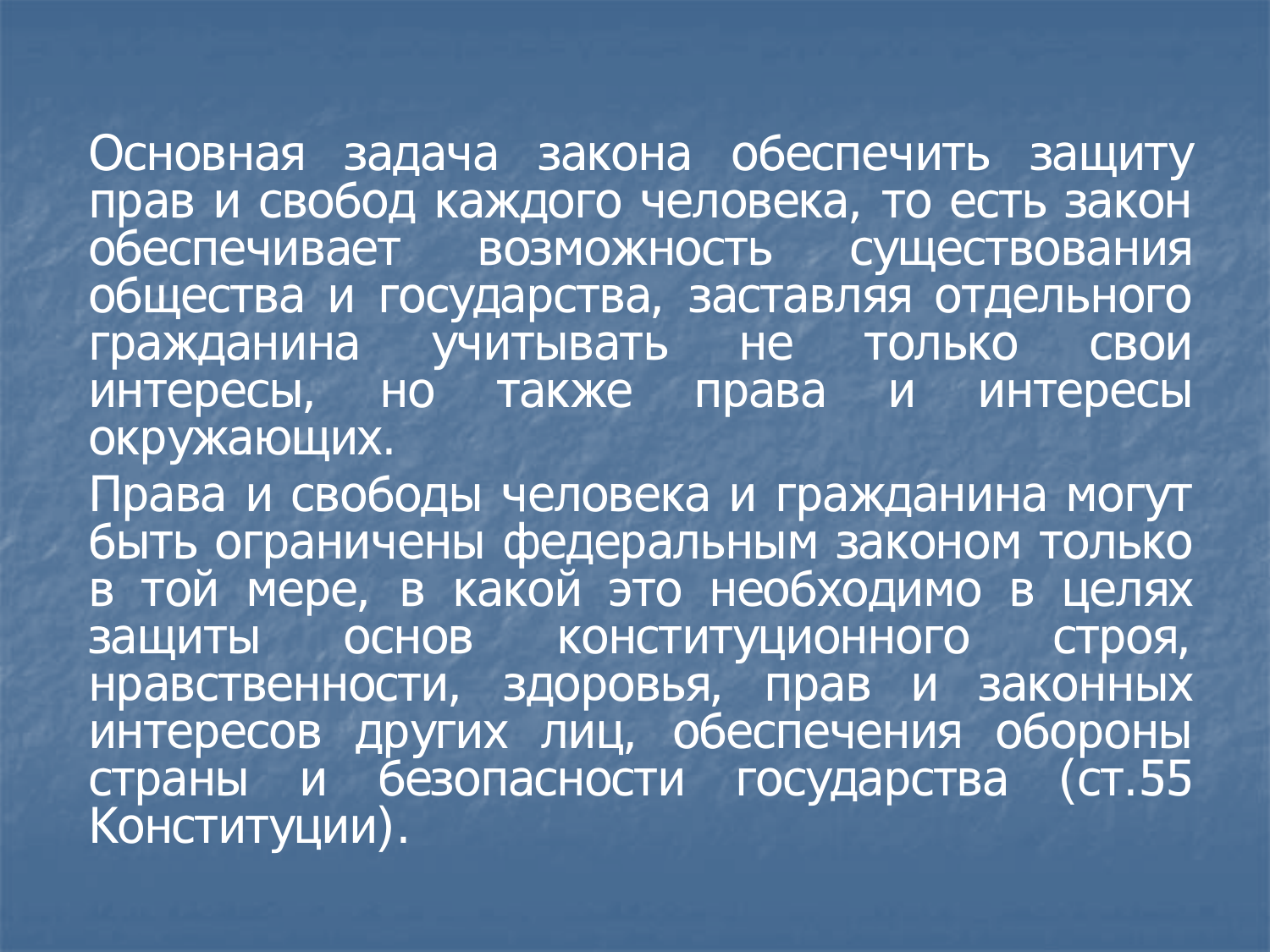

Основная задача закона обеспечить защиту прав и свобод каждого человека, то есть закон обеспечивает возможность существования общества и государства, заставляя отдельного гражданина учитывать не только свои интересы, но также права и интересы окружающих.
	Права и свободы человека и гражданина могут быть ограничены федеральным законом только в той мере, в какой это необходимо в целях защиты основ конституционного строя, нравственности, здоровья, прав и законных интересов других лиц, обеспечения обороны страны и безопасности государства (ст.55 Конституции).